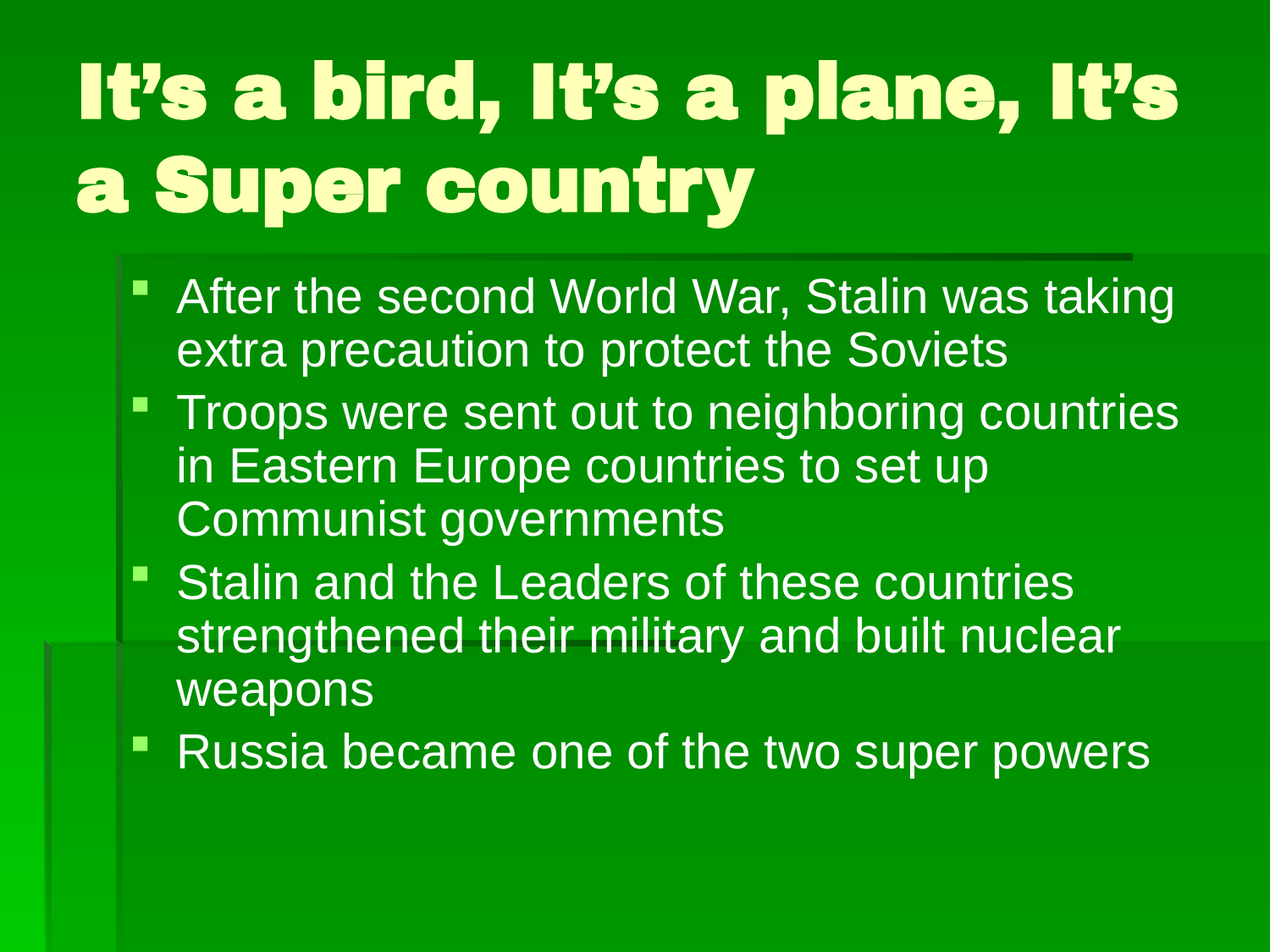

# It’s a bird, It’s a plane, It’s a Super country
After the second World War, Stalin was taking extra precaution to protect the Soviets
Troops were sent out to neighboring countries in Eastern Europe countries to set up Communist governments
Stalin and the Leaders of these countries strengthened their military and built nuclear weapons
Russia became one of the two super powers